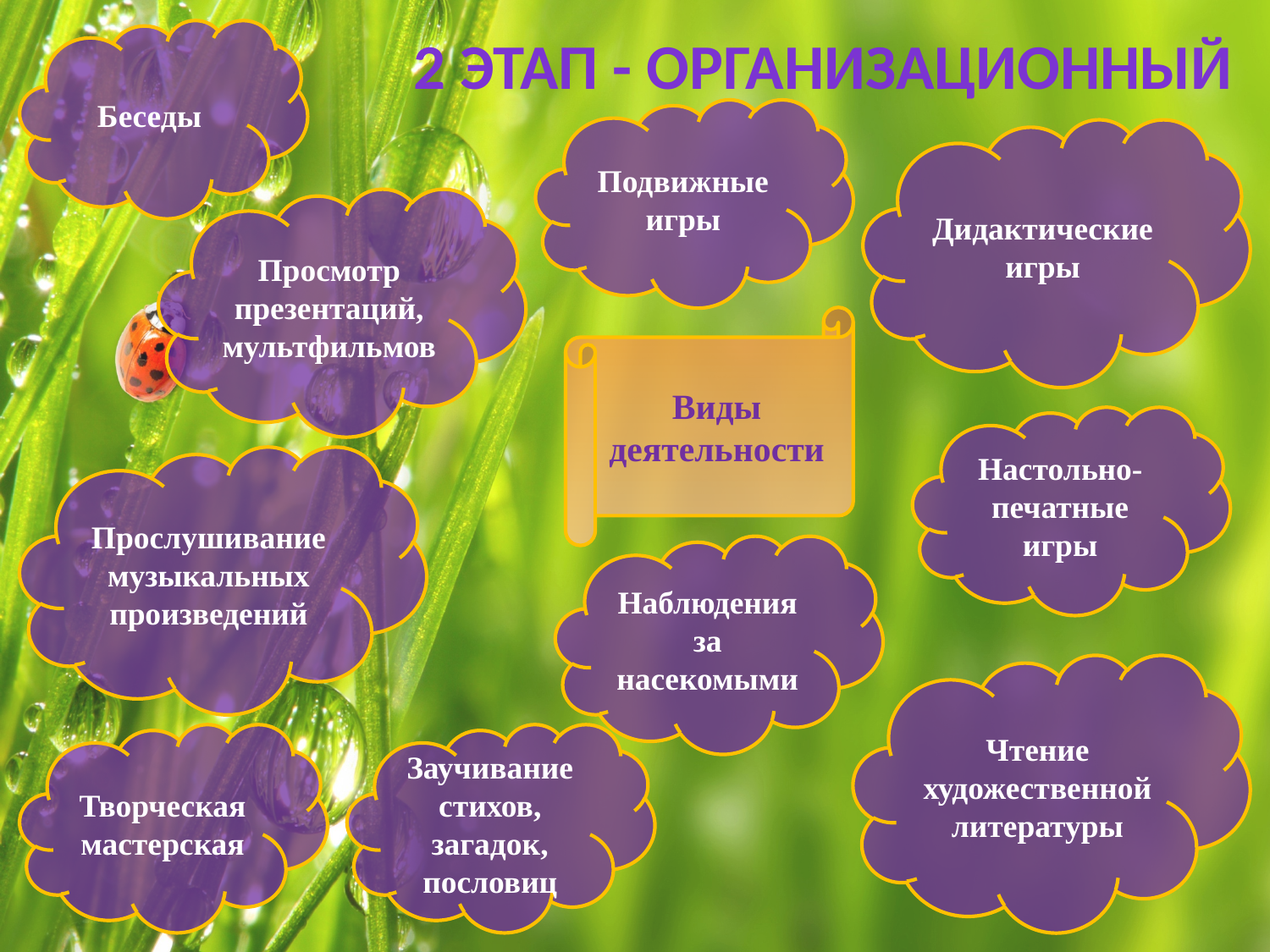

Беседы
2 этап - организационный
Подвижные игры
Дидактические игры
Просмотр презентаций, мультфильмов
Виды деятельности
Настольно-печатные игры
Прослушивание музыкальных произведений
Наблюдения за насекомыми
Чтение художественной литературы
Творческая мастерская
Заучивание стихов, загадок, пословиц